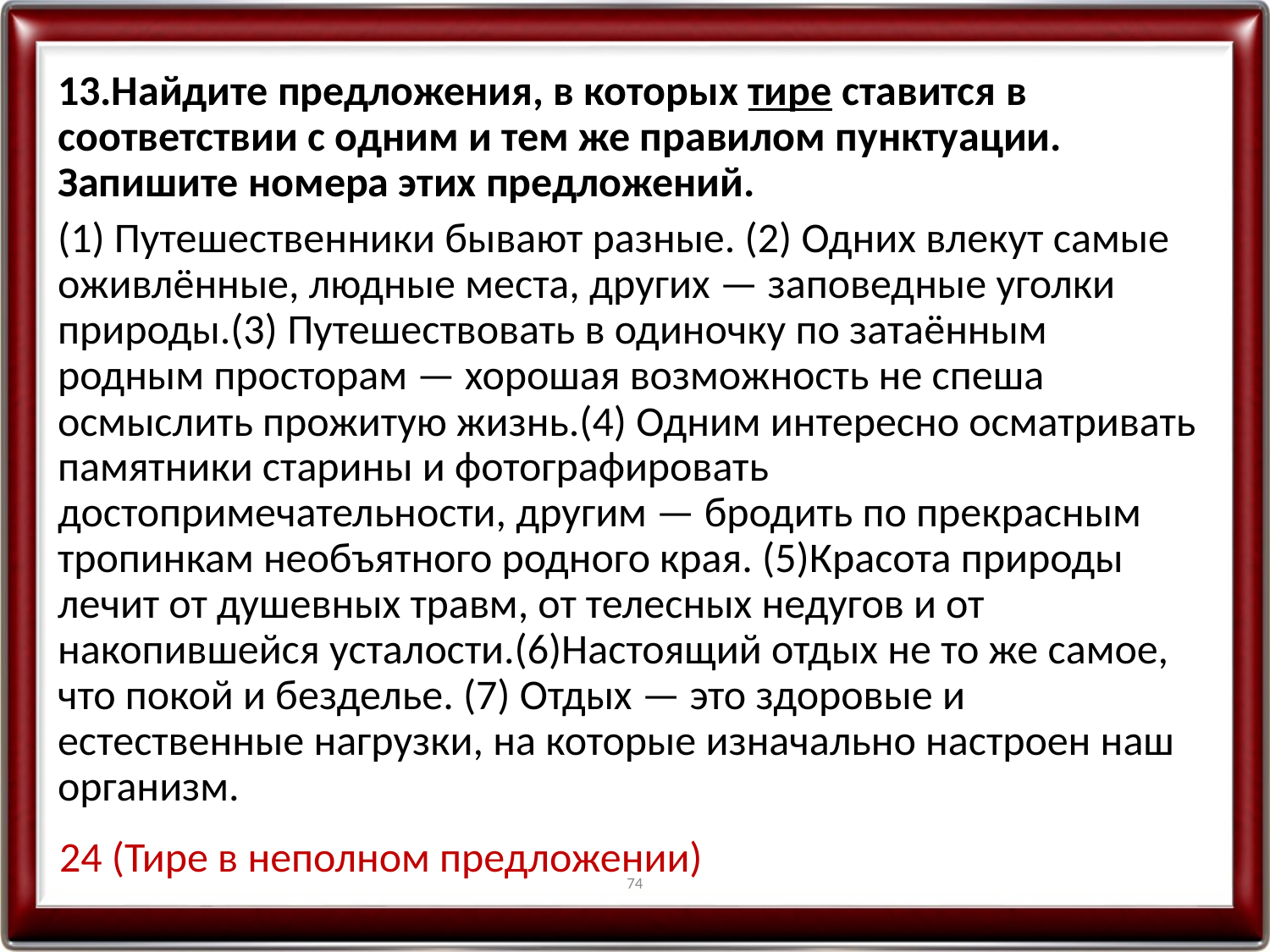

13.Найдите предложения, в которых тире ставится в соответствии с одним и тем же правилом пунктуации. Запишите номера этих предложений.
(1) Путешественники бывают разные. (2) Одних влекут самые оживлённые, людные места, других — заповедные уголки природы.(3) Путешествовать в одиночку по затаённым родным просторам — хорошая возможность не спеша осмыслить прожитую жизнь.(4) Одним интересно осматривать памятники старины и фотографировать достопримечательности, другим — бродить по прекрасным тропинкам необъятного родного края. (5)Красота природы лечит от душевных травм, от телесных недугов и от накопившейся усталости.(6)Настоящий отдых не то же самое, что покой и безделье. (7) Отдых — это здоровые и естественные нагрузки, на которые изначально настроен наш организм.

24 (Тире в неполном предложении)

74